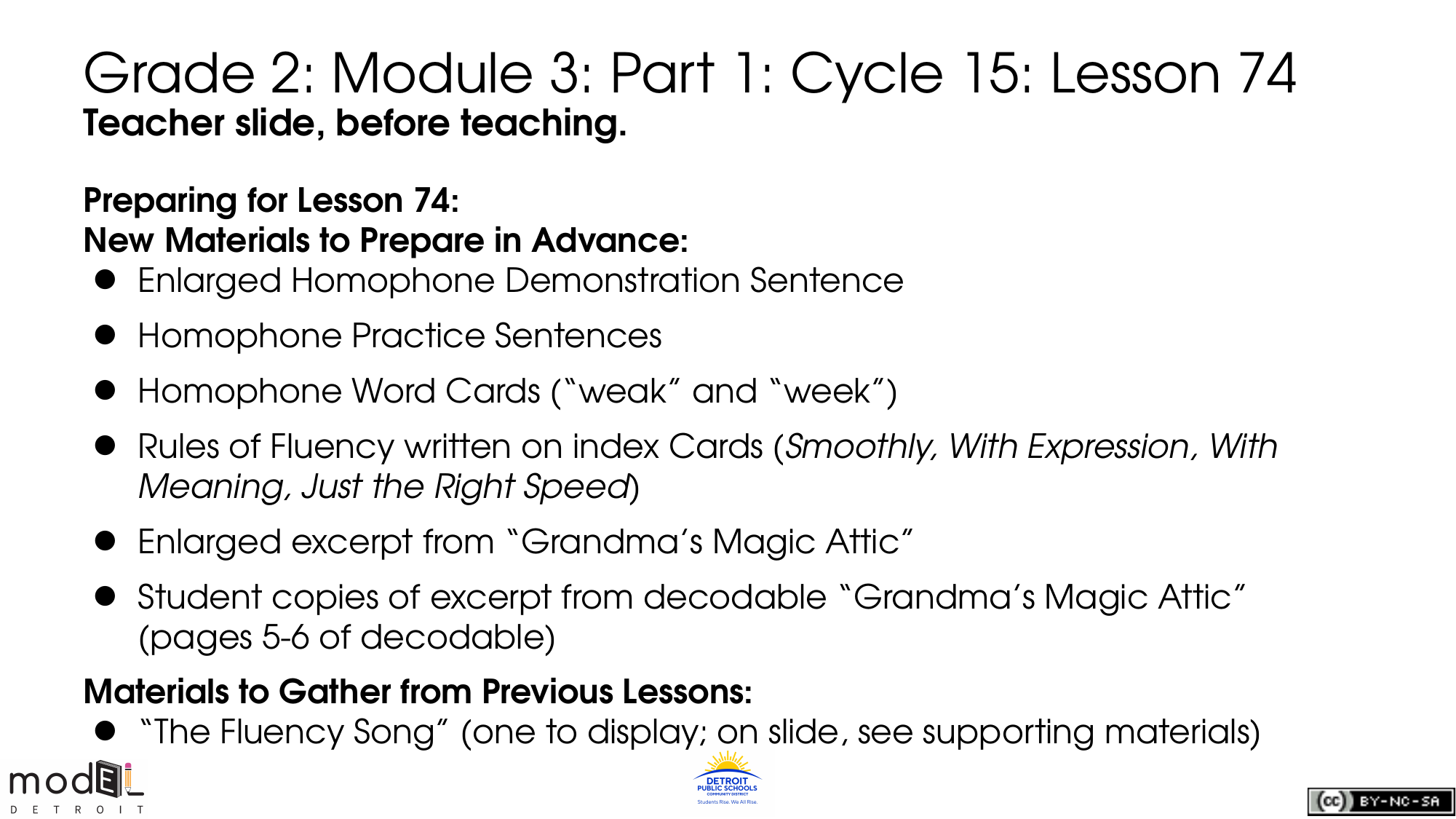

# Grade 2: Module 3: Part 1: Cycle 15: Lesson 74
Teacher slide, before teaching.
Preparing for Lesson 74:
New Materials to Prepare in Advance:
Enlarged Homophone Demonstration Sentence
Homophone Practice Sentences
Homophone Word Cards (“weak” and “week”)
Rules of Fluency written on index Cards (Smoothly, With Expression, With Meaning, Just the Right Speed)
Enlarged excerpt from “Grandma’s Magic Attic”
Student copies of excerpt from decodable “Grandma’s Magic Attic” (pages 5-6 of decodable)
Materials to Gather from Previous Lessons:
“The Fluency Song” (one to display; on slide, see supporting materials)